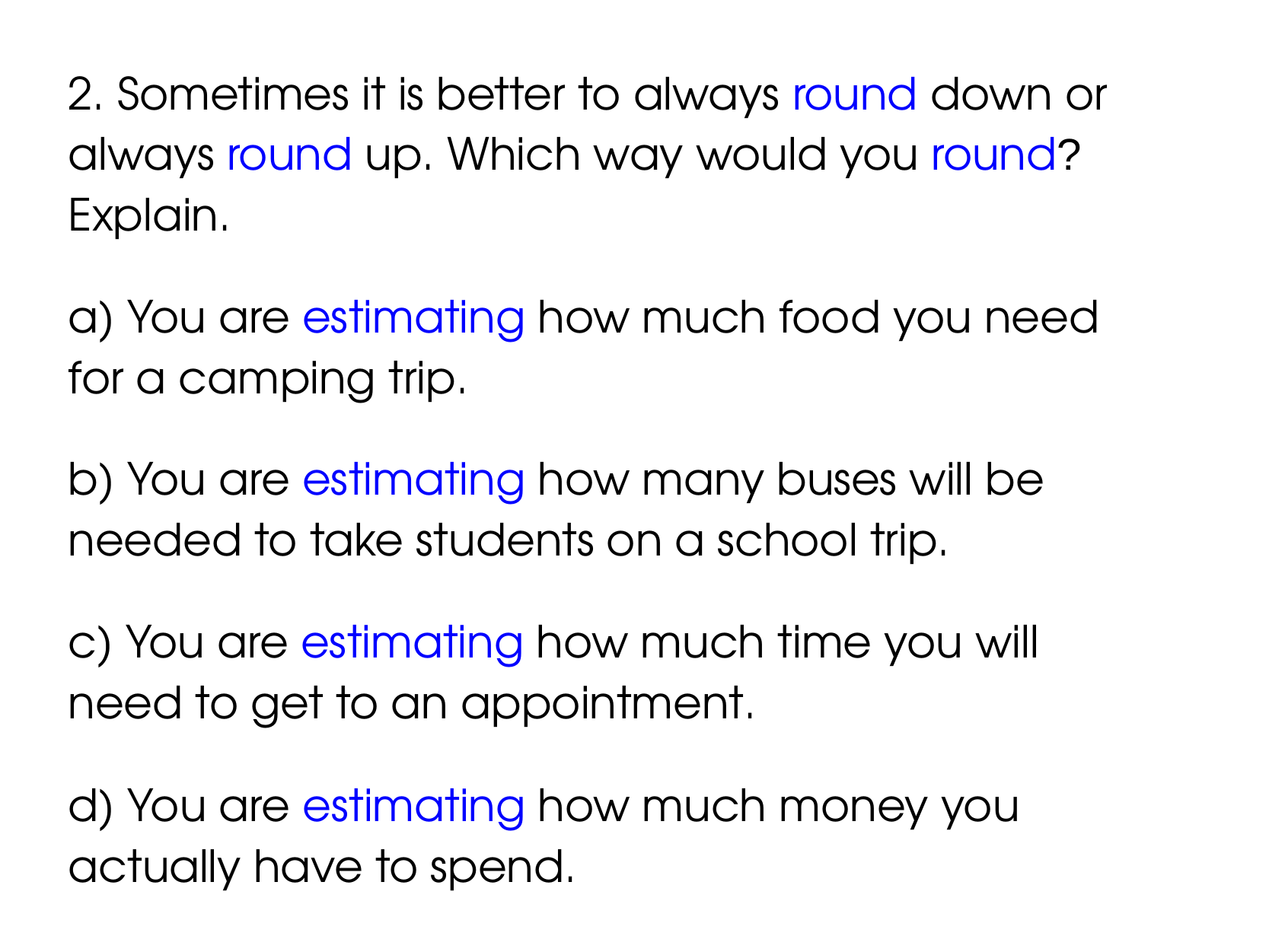

2. Sometimes it is better to always round down or always round up. Which way would you round? Explain.
a) You are estimating how much food you need for a camping trip.
b) You are estimating how many buses will be needed to take students on a school trip.
c) You are estimating how much time you will need to get to an appointment.
d) You are estimating how much money you actually have to spend.